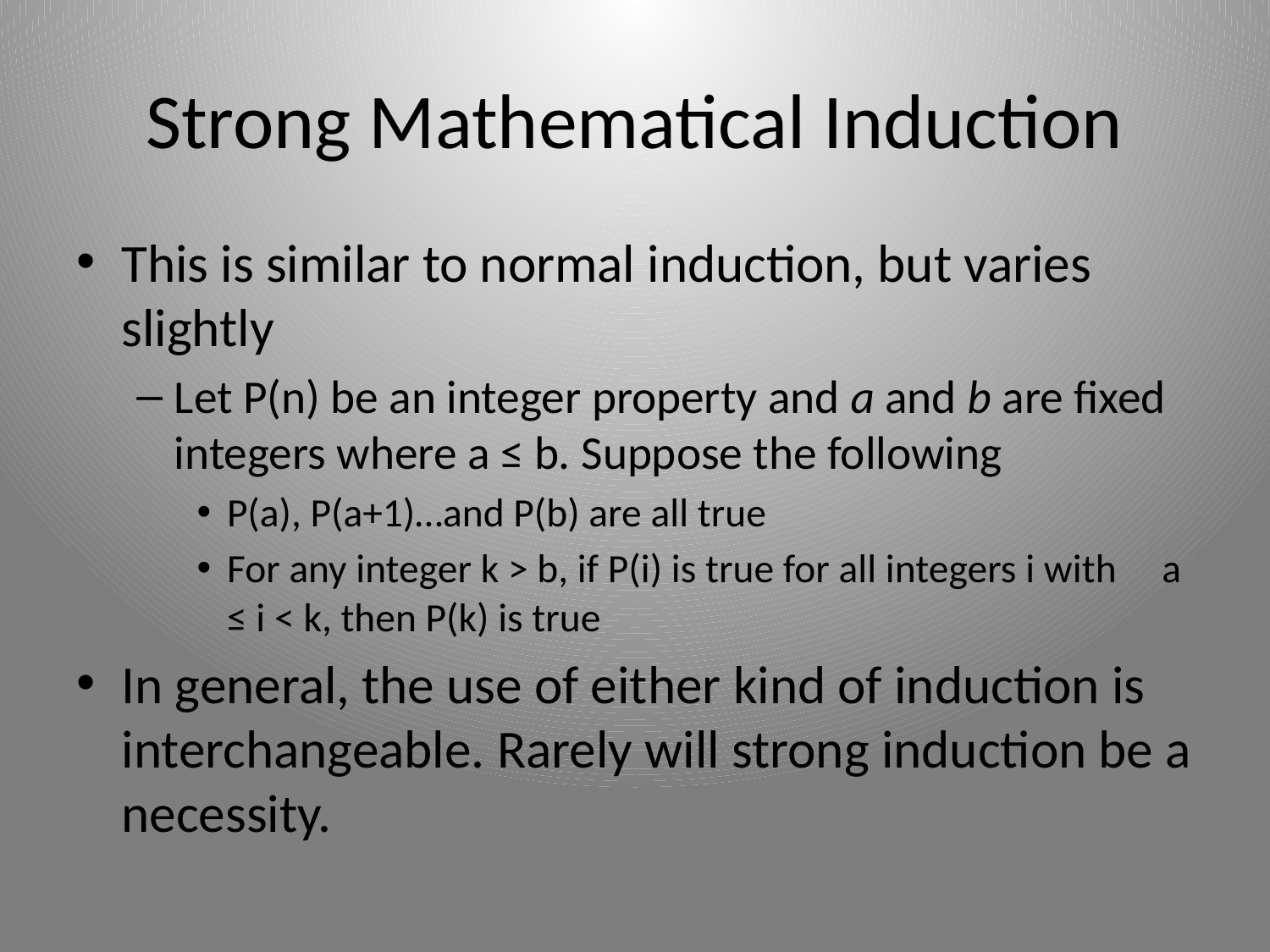

# Strong Mathematical Induction
This is similar to normal induction, but varies slightly
Let P(n) be an integer property and a and b are fixed integers where a ≤ b. Suppose the following
P(a), P(a+1)…and P(b) are all true
For any integer k > b, if P(i) is true for all integers i with     a ≤ i < k, then P(k) is true
In general, the use of either kind of induction is interchangeable. Rarely will strong induction be a necessity.